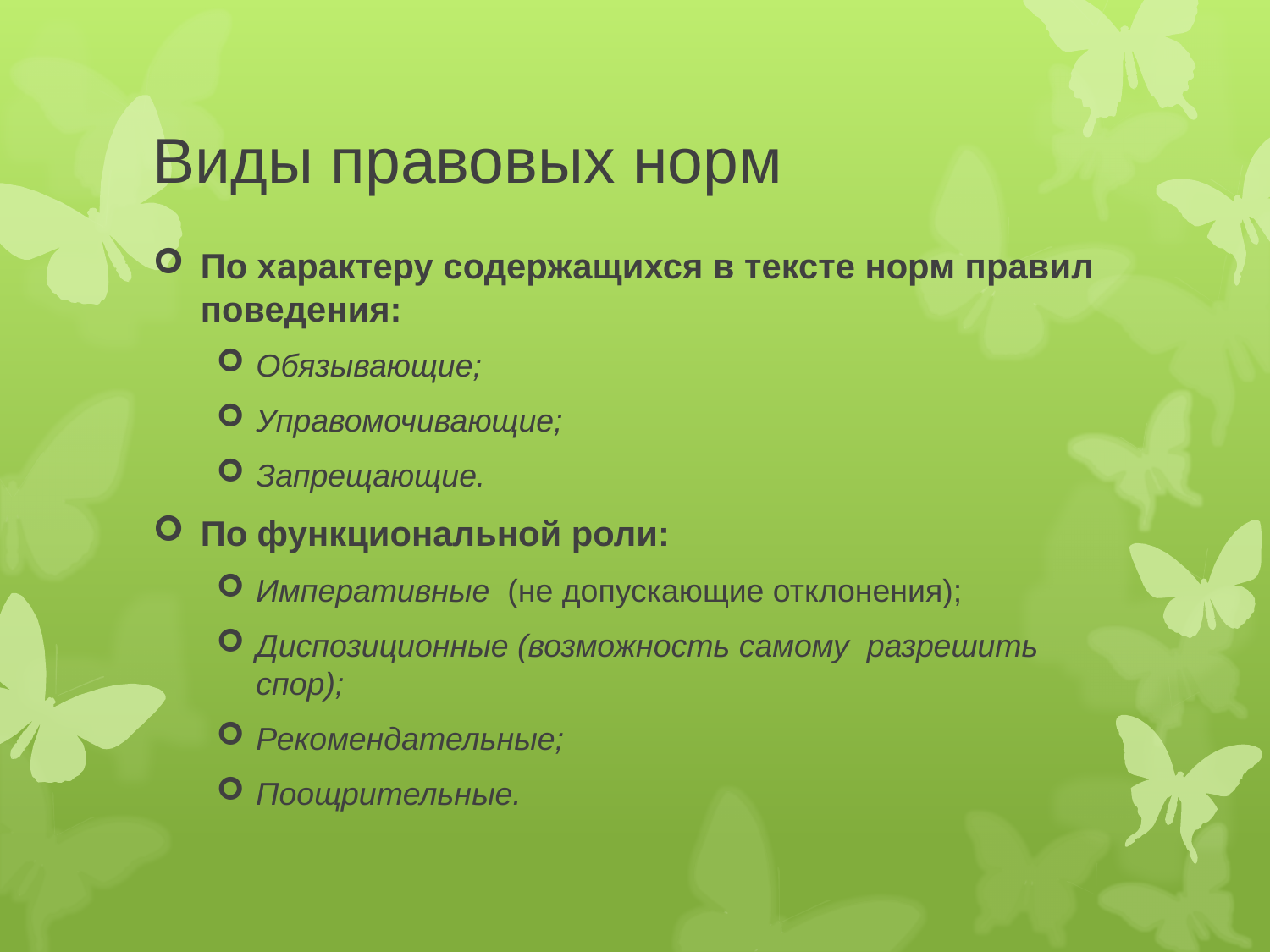

# Виды правовых норм
По характеру содержащихся в тексте норм правил поведения:
Обязывающие;
Управомочивающие;
Запрещающие.
По функциональной роли:
Императивные  (не допускающие отклонения);
Диспозиционные (возможность самому  разрешить спор);
Рекомендательные;
Поощрительные.